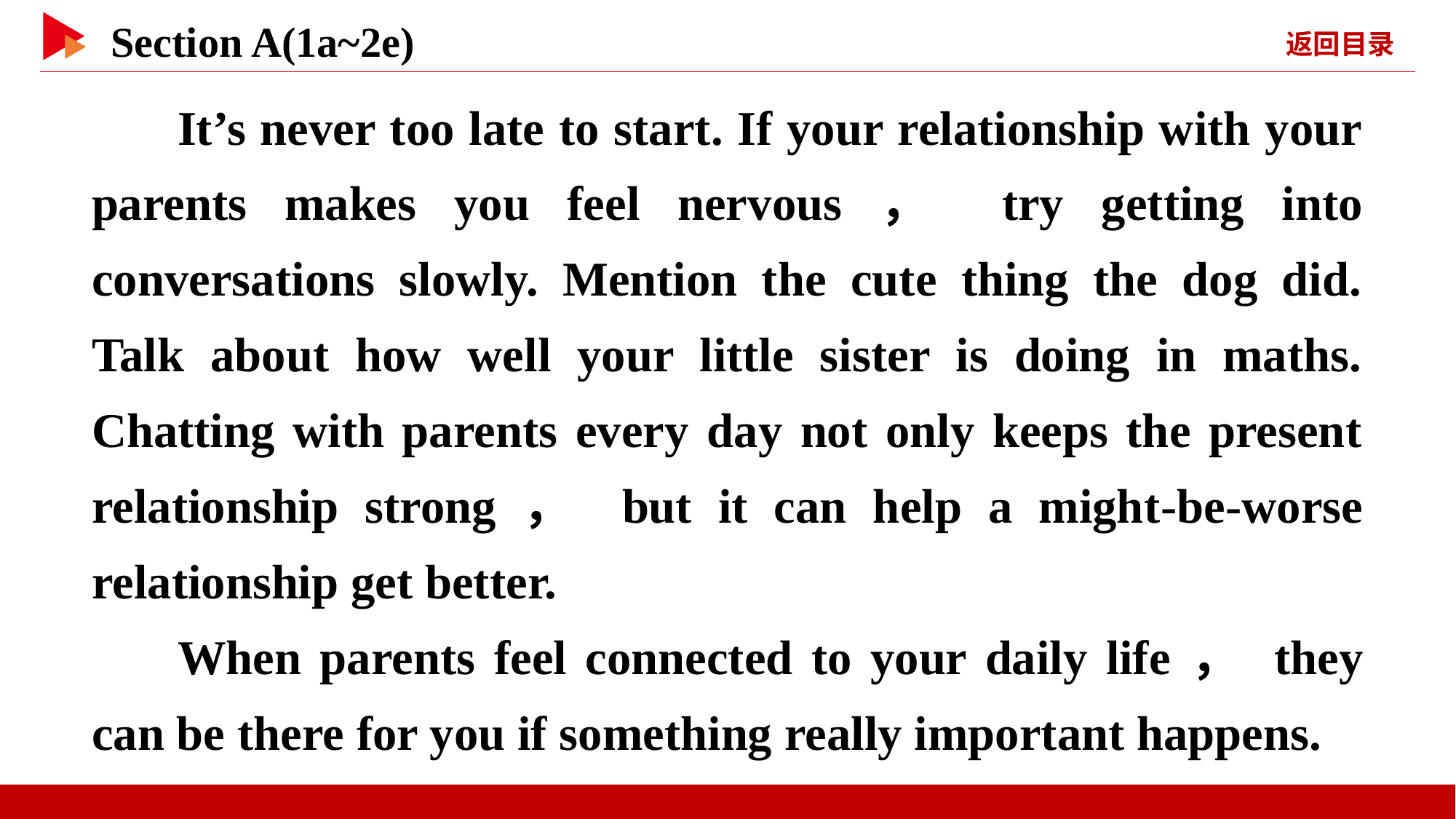

It’s never too late to start. If your relationship with your parents makes you feel nervous， try getting into conversations slowly. Mention the cute thing the dog did. Talk about how well your little sister is doing in maths. Chatting with parents every day not only keeps the present relationship strong， but it can help a might-be-worse relationship get better.
When parents feel connected to your daily life， they can be there for you if something really important happens.